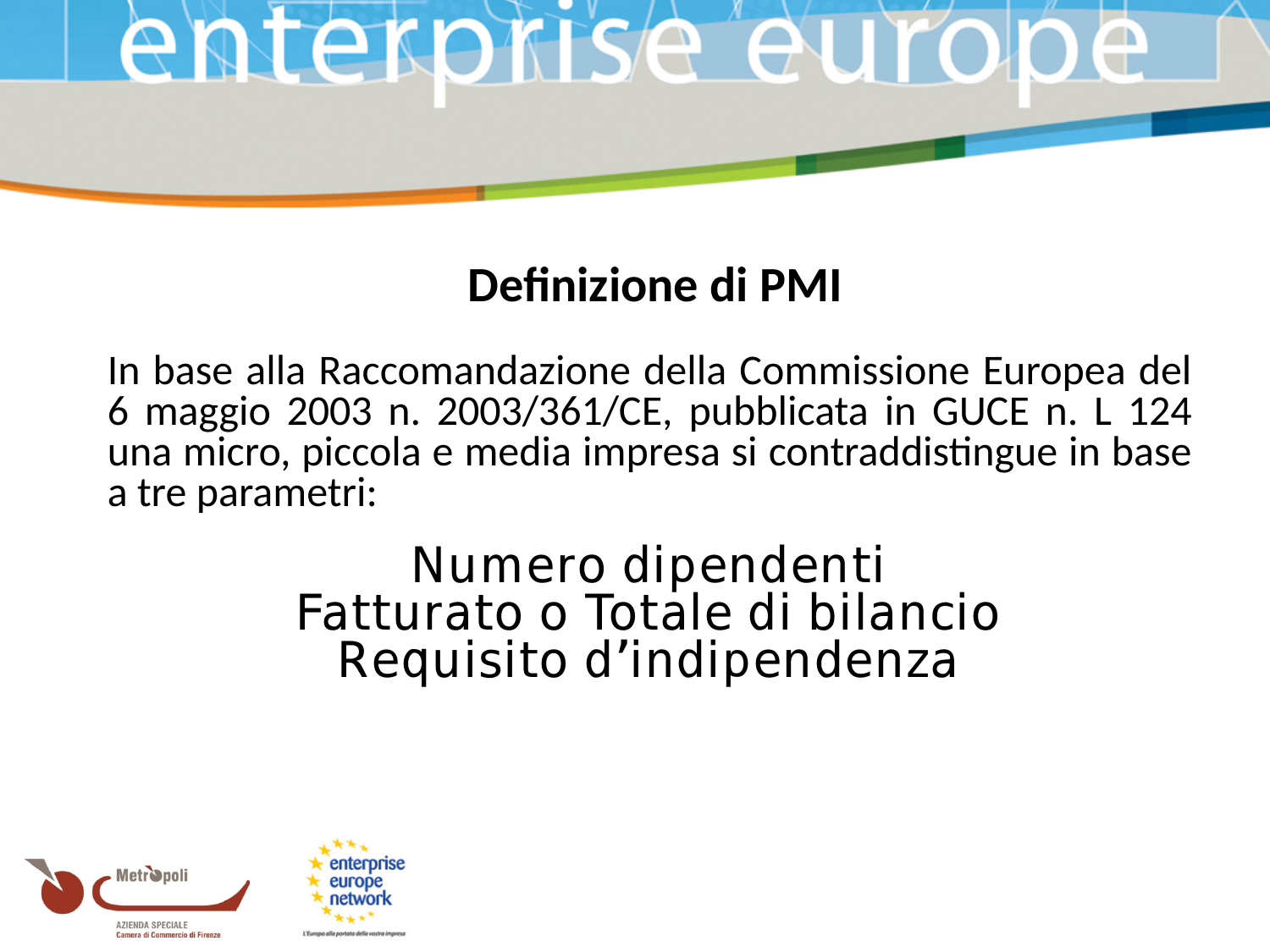

Definizione di PMI
In base alla Raccomandazione della Commissione Europea del 6 maggio 2003 n. 2003/361/CE, pubblicata in GUCE n. L 124 una micro, piccola e media impresa si contraddistingue in base a tre parametri:

Numero dipendenti
Fatturato o Totale di bilancio
Requisito d’indipendenza